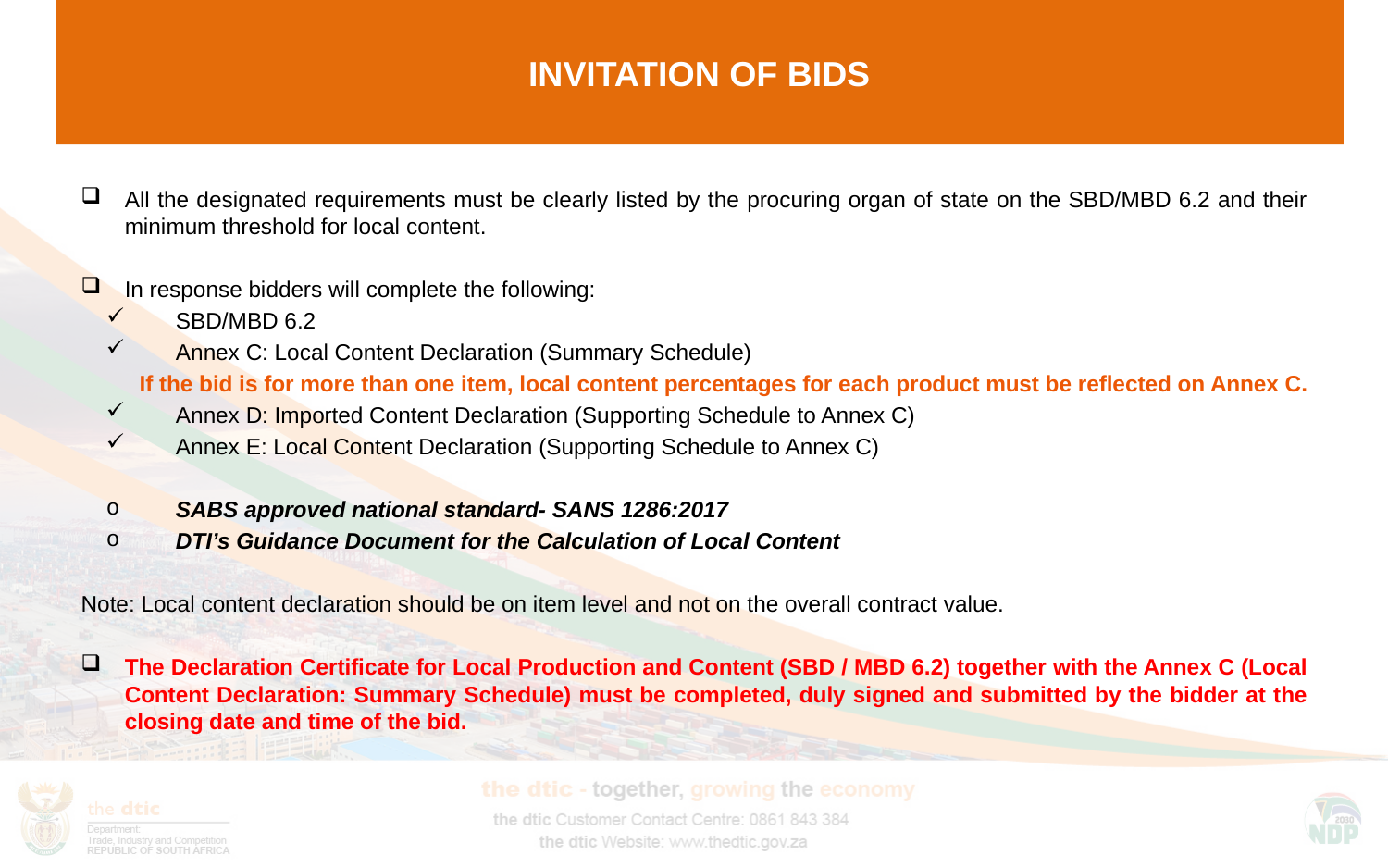

# INVITATION OF BIDS
All the designated requirements must be clearly listed by the procuring organ of state on the SBD/MBD 6.2 and their minimum threshold for local content.

In response bidders will complete the following:
SBD/MBD 6.2
Annex C: Local Content Declaration (Summary Schedule)
If the bid is for more than one item, local content percentages for each product must be reflected on Annex C.
Annex D: Imported Content Declaration (Supporting Schedule to Annex C)
Annex E: Local Content Declaration (Supporting Schedule to Annex C)

SABS approved national standard- SANS 1286:2017
DTI’s Guidance Document for the Calculation of Local Content

Note: Local content declaration should be on item level and not on the overall contract value.

The Declaration Certificate for Local Production and Content (SBD / MBD 6.2) together with the Annex C (Local Content Declaration: Summary Schedule) must be completed, duly signed and submitted by the bidder at the closing date and time of the bid.